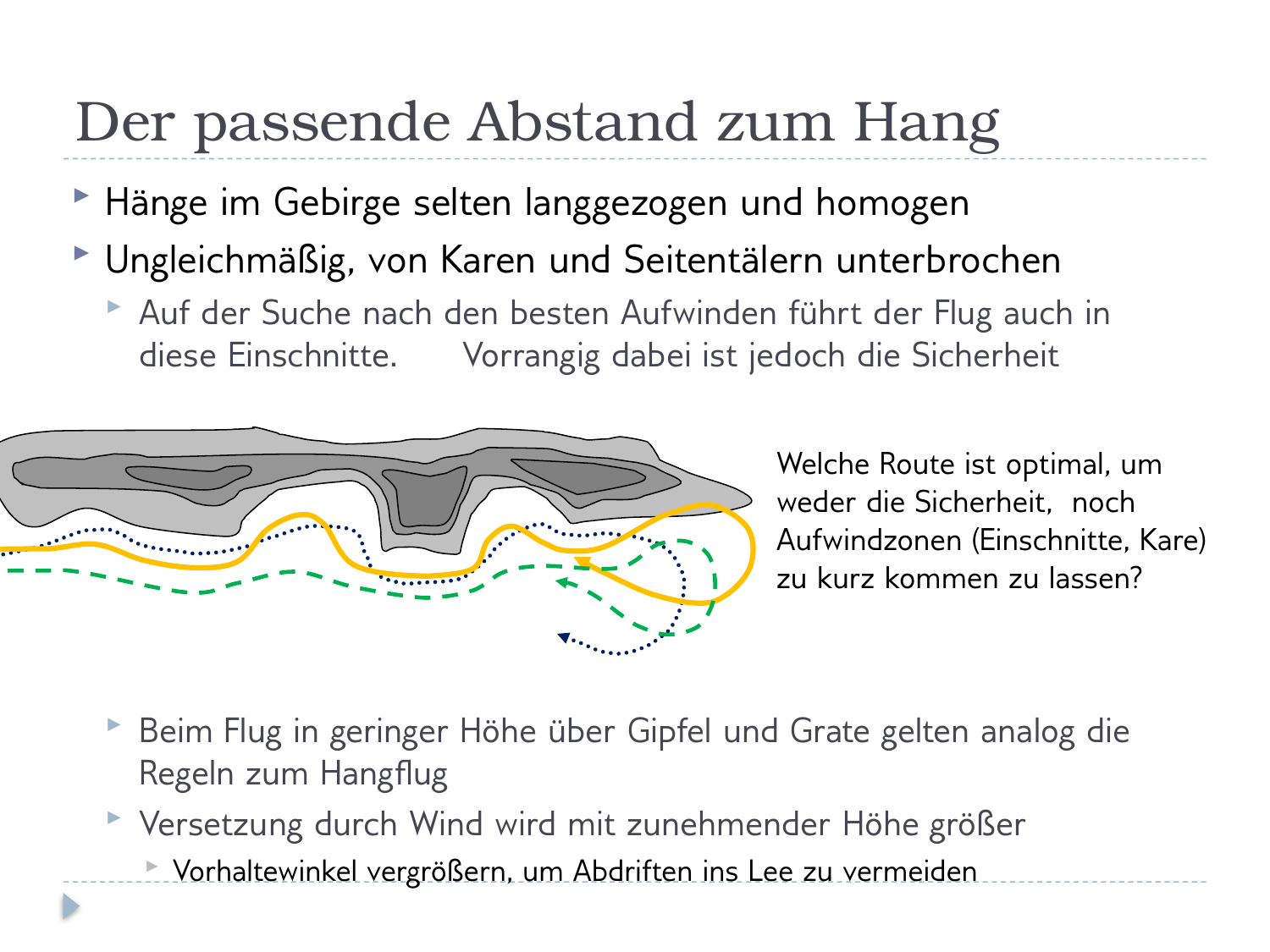

# Der passende Abstand zum Hang
Hänge im Gebirge selten langgezogen und homogen
Ungleichmäßig, von Karen und Seitentälern unterbrochen
Auf der Suche nach den besten Aufwinden führt der Flug auch in diese Einschnitte.      Vorrangig dabei ist jedoch die Sicherheit

Beim Flug in geringer Höhe über Gipfel und Grate gelten analog die Regeln zum Hangflug
Versetzung durch Wind wird mit zunehmender Höhe größer
Vorhaltewinkel vergrößern, um Abdriften ins Lee zu vermeiden

Welche Route ist optimal, um weder die Sicherheit,  noch Aufwindzonen (Einschnitte, Kare) zu kurz kommen zu lassen?